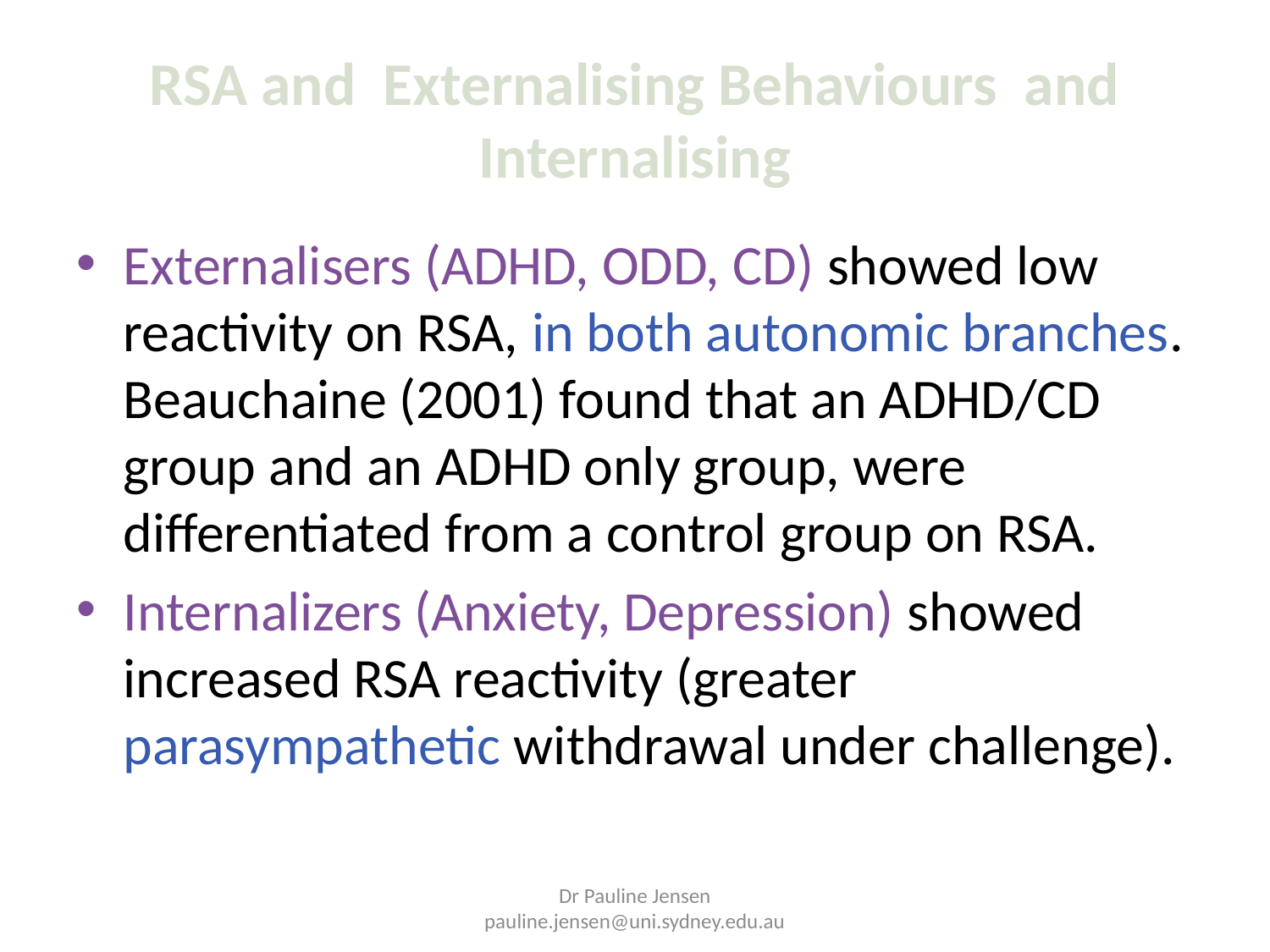

# RSA and  Externalising Behaviours  and Internalising
Externalisers (ADHD, ODD, CD) showed low reactivity on RSA, in both autonomic branches. Beauchaine (2001) found that an ADHD/CD group and an ADHD only group, were differentiated from a control group on RSA.
Internalizers (Anxiety, Depression) showed increased RSA reactivity (greater parasympathetic withdrawal under challenge).
Dr Pauline Jensen pauline.jensen@uni.sydney.edu.au